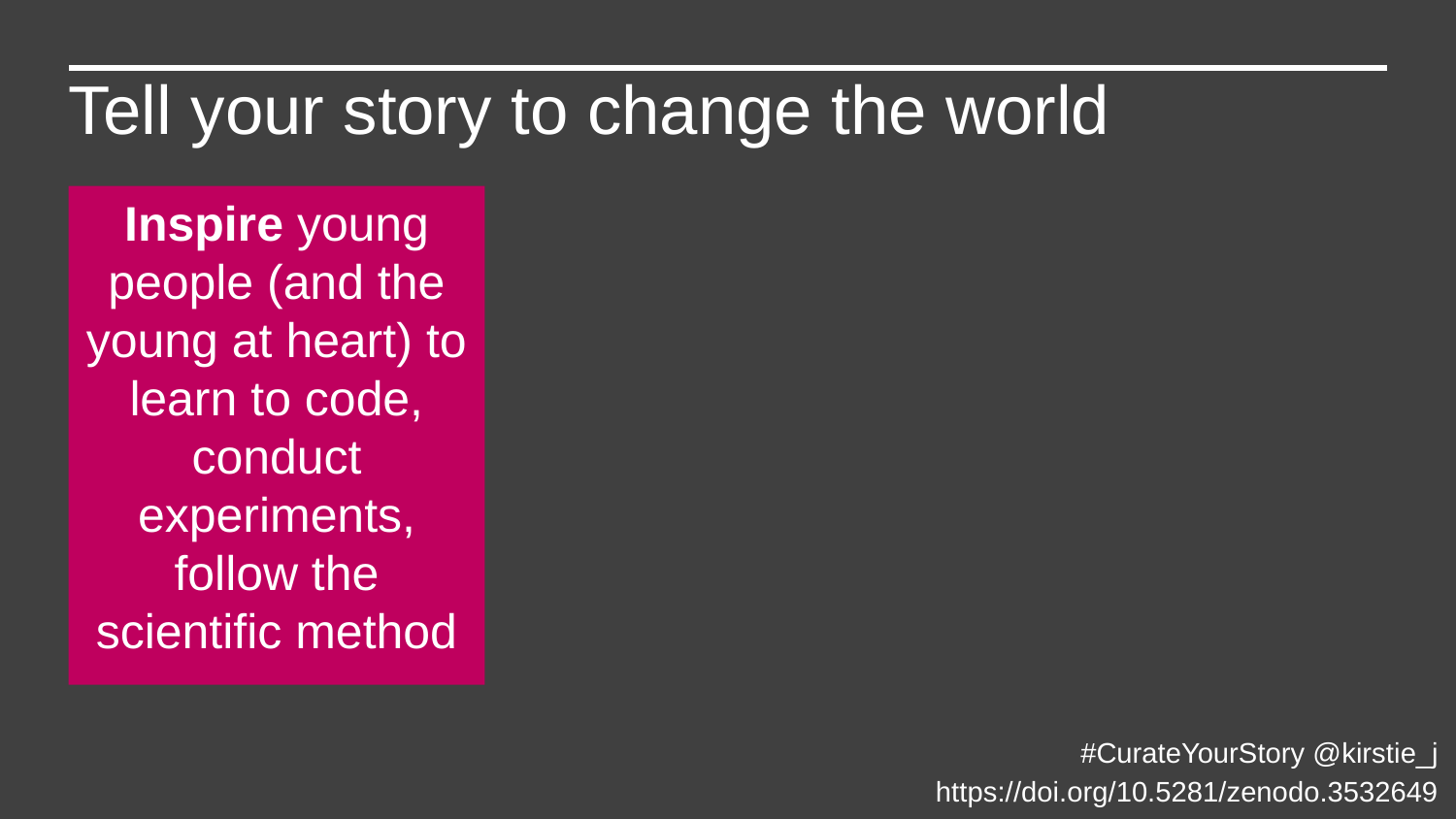

Tell your story to change the world
Inspire young people (and the young at heart) to learn to code, conduct experiments, follow the scientific method
#CurateYourStory @kirstie_j
https://doi.org/10.5281/zenodo.3532649